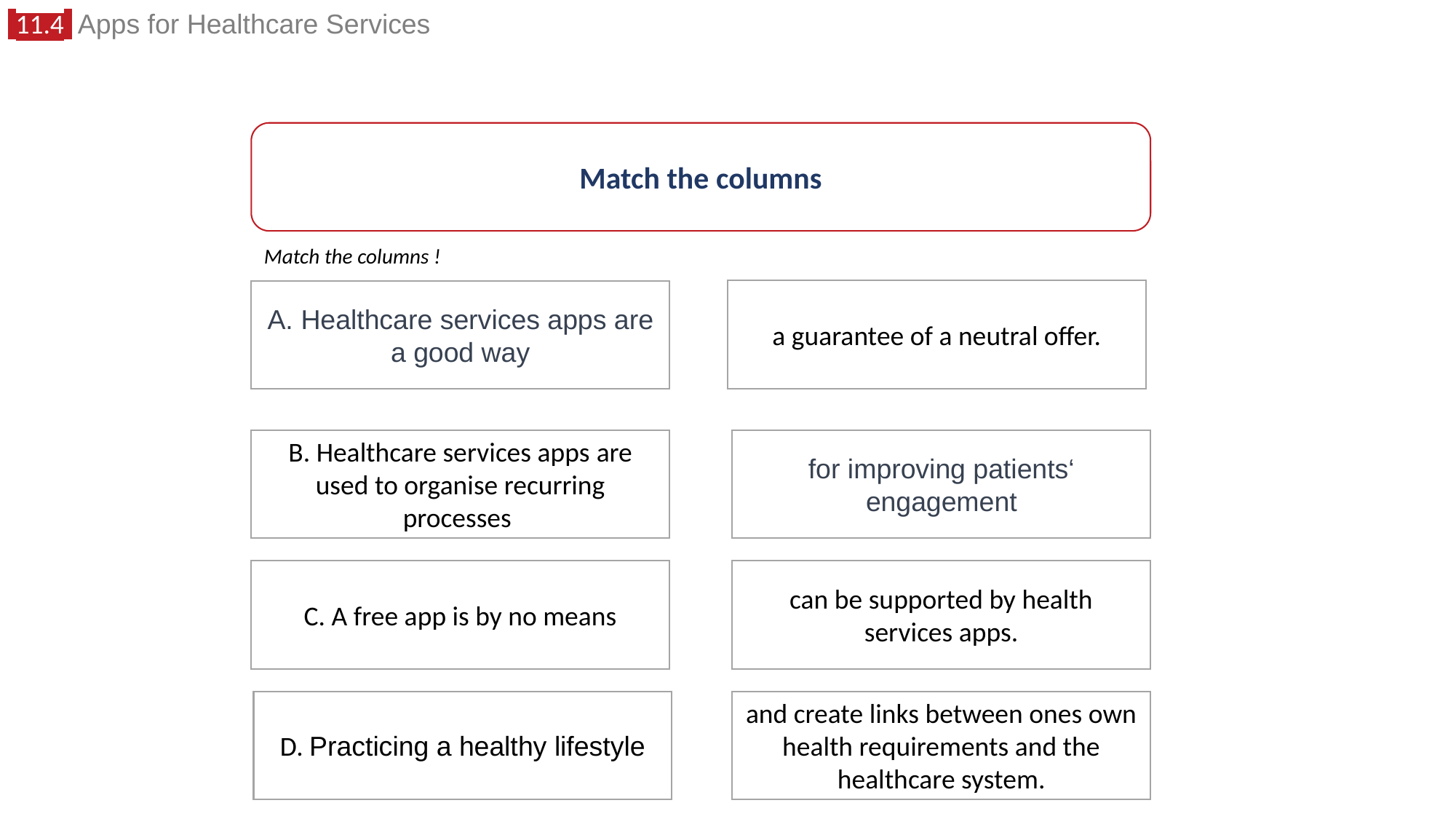

Match the columns
Match the columns !
a guarantee of a neutral offer.
A. Healthcare services apps are a good way
for improving patients‘ engagement
B. Healthcare services apps are used to organise recurring processes
can be supported by health services apps.
C. A free app is by no means
and create links between ones own health requirements and the healthcare system.
D. Practicing a healthy lifestyle